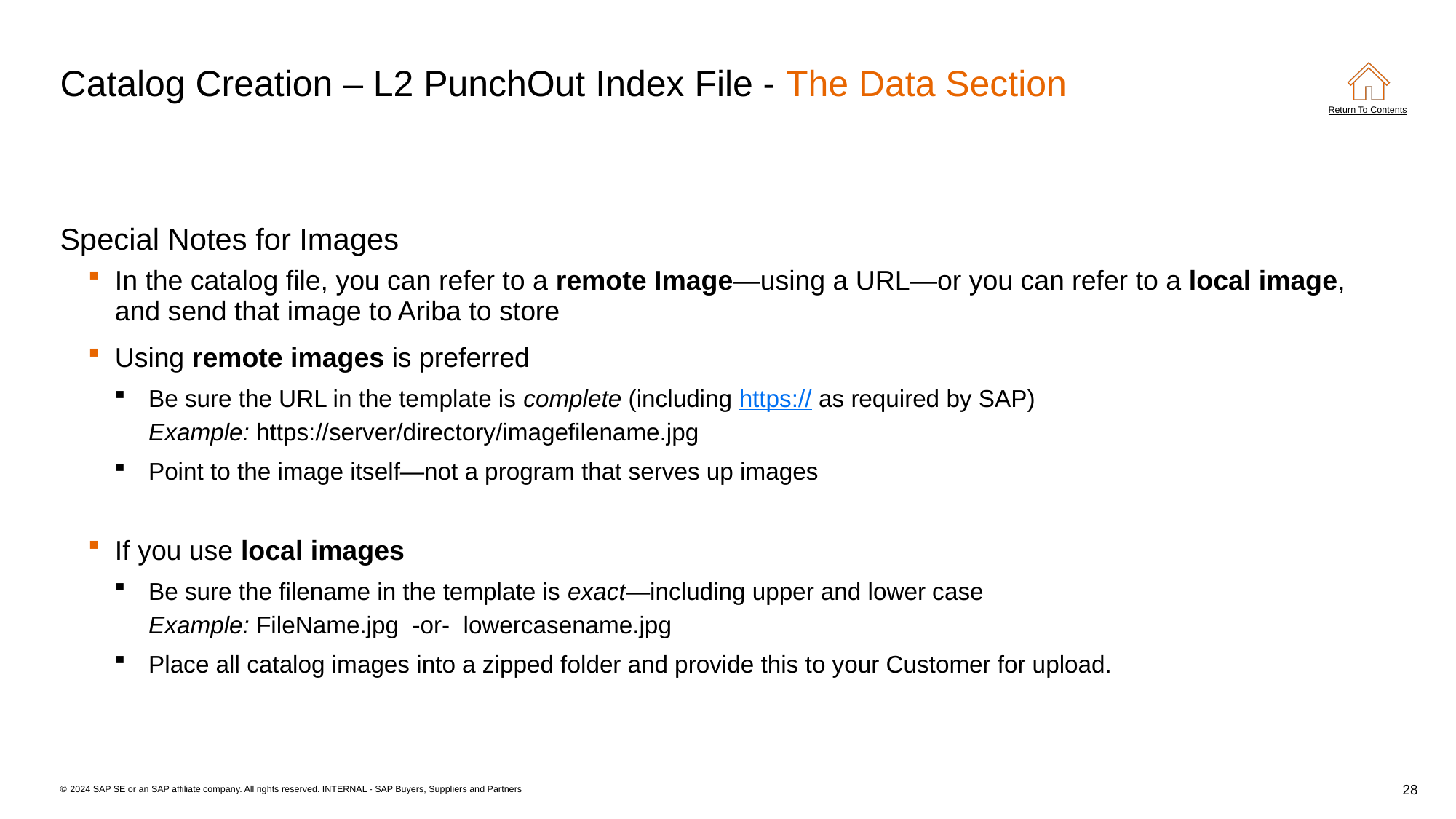

# Catalog Creation – L2 PunchOut Index File - The Data Section
Special Notes for Images
In the catalog file, you can refer to a remote Image—using a URL—or you can refer to a local image, and send that image to Ariba to store
Using remote images is preferred
Be sure the URL in the template is complete (including https:// as required by SAP)
Example: https://server/directory/imagefilename.jpg
Point to the image itself—not a program that serves up images
If you use local images
Be sure the filename in the template is exact—including upper and lower case
Example: FileName.jpg  -or-  lowercasename.jpg
Place all catalog images into a zipped folder and provide this to your Customer for upload.